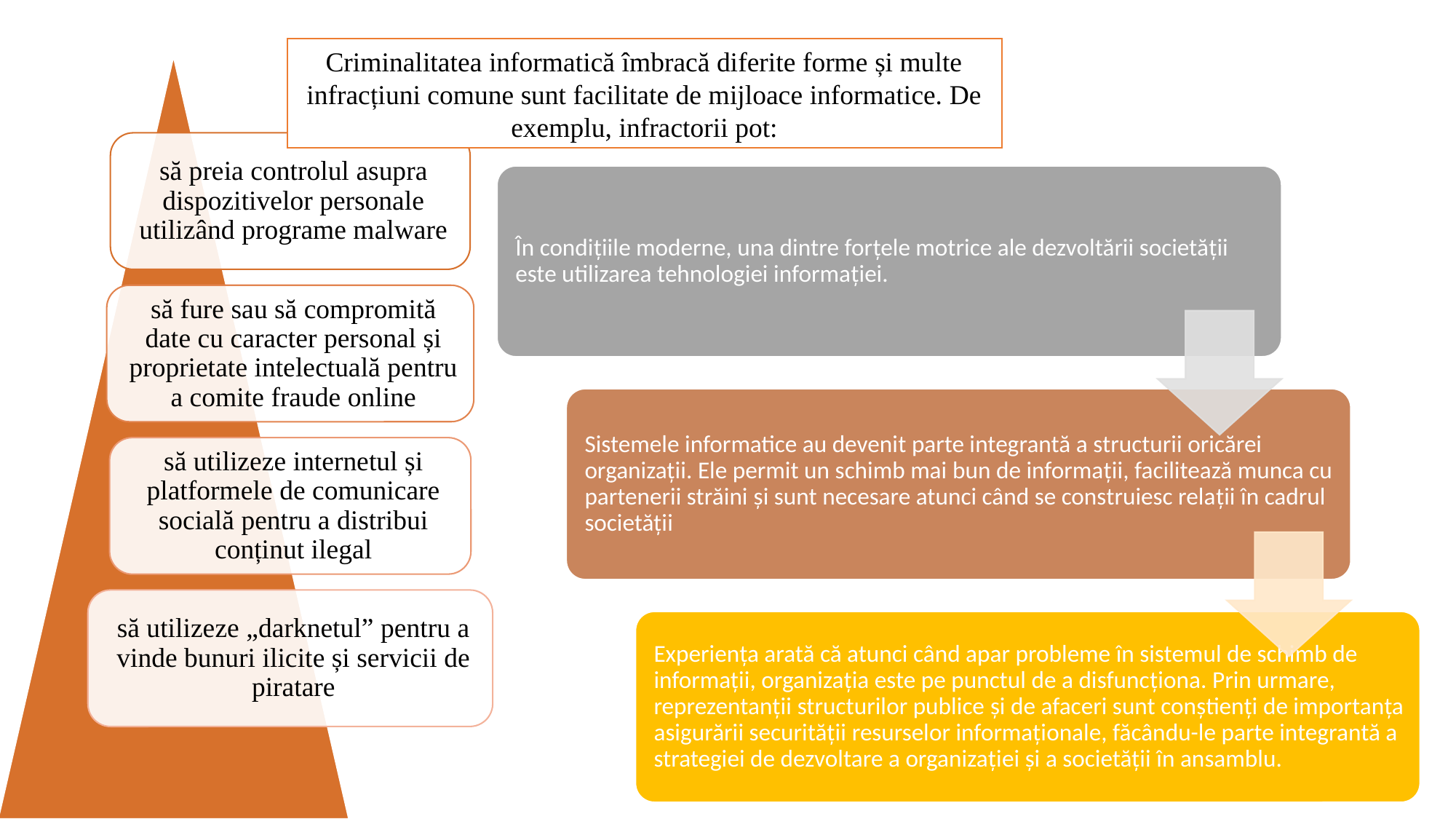

Criminalitatea informatică îmbracă diferite forme și multe infracțiuni comune sunt facilitate de mijloace informatice. De exemplu, infractorii pot:
să preia controlul asupra dispozitivelor personale utilizând programe malware
să fure sau să compromită date cu caracter personal și proprietate intelectuală pentru a comite fraude online
să utilizeze internetul și platformele de comunicare socială pentru a distribui conținut ilegal
să utilizeze „darknetul” pentru a vinde bunuri ilicite și servicii de piratare
În condițiile moderne, una dintre forțele motrice ale dezvoltării societății este utilizarea tehnologiei informației.
Sistemele informatice au devenit parte integrantă a structurii oricărei organizații. Ele permit un schimb mai bun de informații, facilitează munca cu partenerii străini și sunt necesare atunci când se construiesc relații în cadrul societății
Experiența arată că atunci când apar probleme în sistemul de schimb de informații, organizația este pe punctul de a disfuncționa. Prin urmare, reprezentanții structurilor publice și de afaceri sunt conștienți de importanța asigurării securității resurselor informaționale, făcându-le parte integrantă a strategiei de dezvoltare a organizației și a societății în ansamblu.